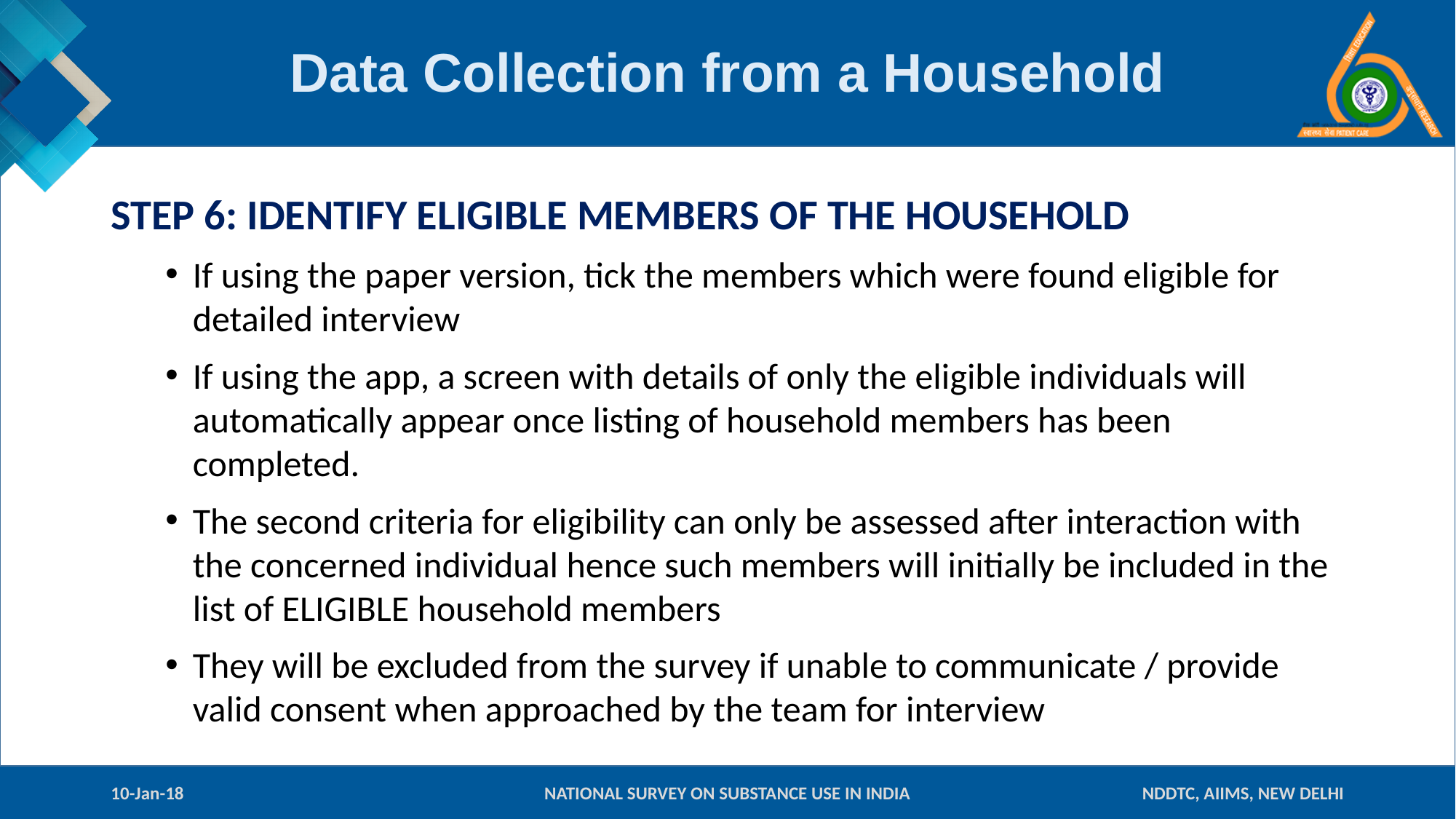

# Data Collection from a Household
STEP 6: IDENTIFY ELIGIBLE MEMBERS OF THE HOUSEHOLD
If using the paper version, tick the members which were found eligible for detailed interview
If using the app, a screen with details of only the eligible individuals will automatically appear once listing of household members has been completed.
The second criteria for eligibility can only be assessed after interaction with the concerned individual hence such members will initially be included in the list of ELIGIBLE household members
They will be excluded from the survey if unable to communicate / provide valid consent when approached by the team for interview
10-Jan-18
NATIONAL SURVEY ON SUBSTANCE USE IN INDIA
NDDTC, AIIMS, NEW DELHI